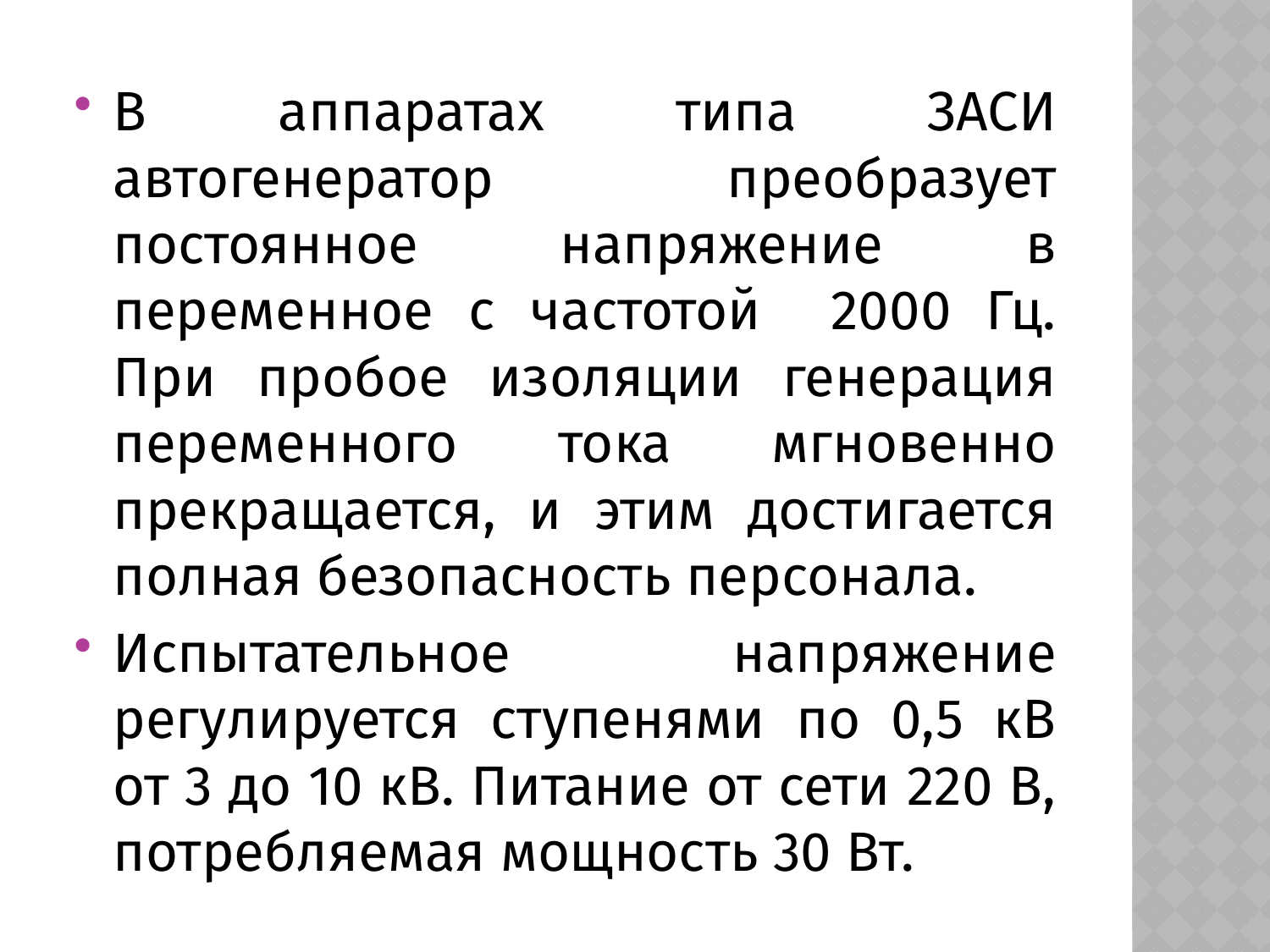

#
В аппаратах типа ЗАСИ автогенератор преобразует постоянное напряжение в переменное с частотой  2000 Гц. При пробое изоляции генерация переменного тока мгновенно прекращается, и этим достигается полная безопасность персонала.
Испытательное напряжение регулируется ступенями по 0,5 кВ от 3 до 10 кВ. Питание от сети 220 В, потребляемая мощность 30 Вт.